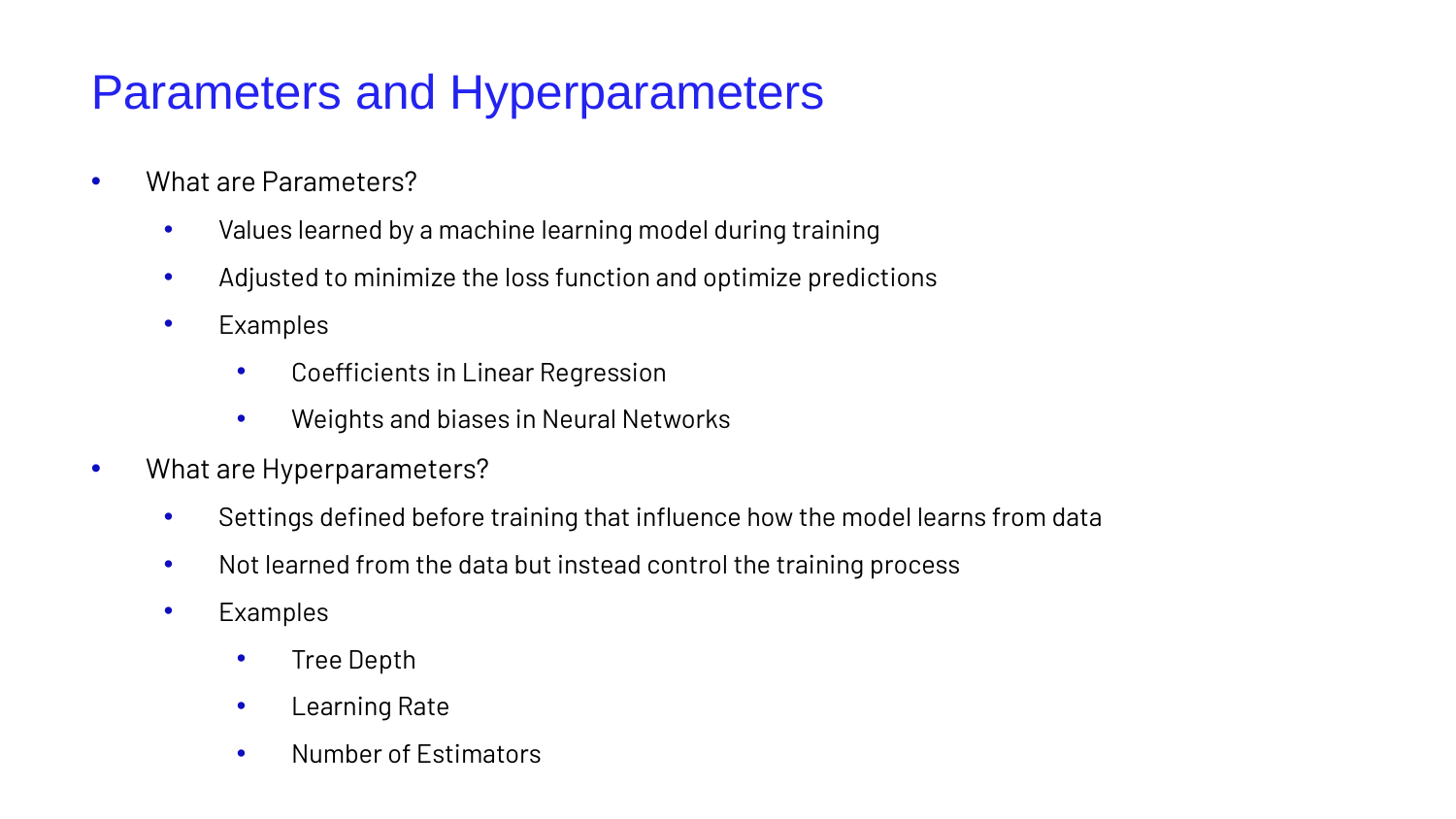

Parameters and Hyperparameters
What are Parameters?
Values learned by a machine learning model during training
Adjusted to minimize the loss function and optimize predictions
Examples
Coefficients in Linear Regression
Weights and biases in Neural Networks
What are Hyperparameters?
Settings defined before training that influence how the model learns from data
Not learned from the data but instead control the training process
Examples
Tree Depth
Learning Rate
Number of Estimators